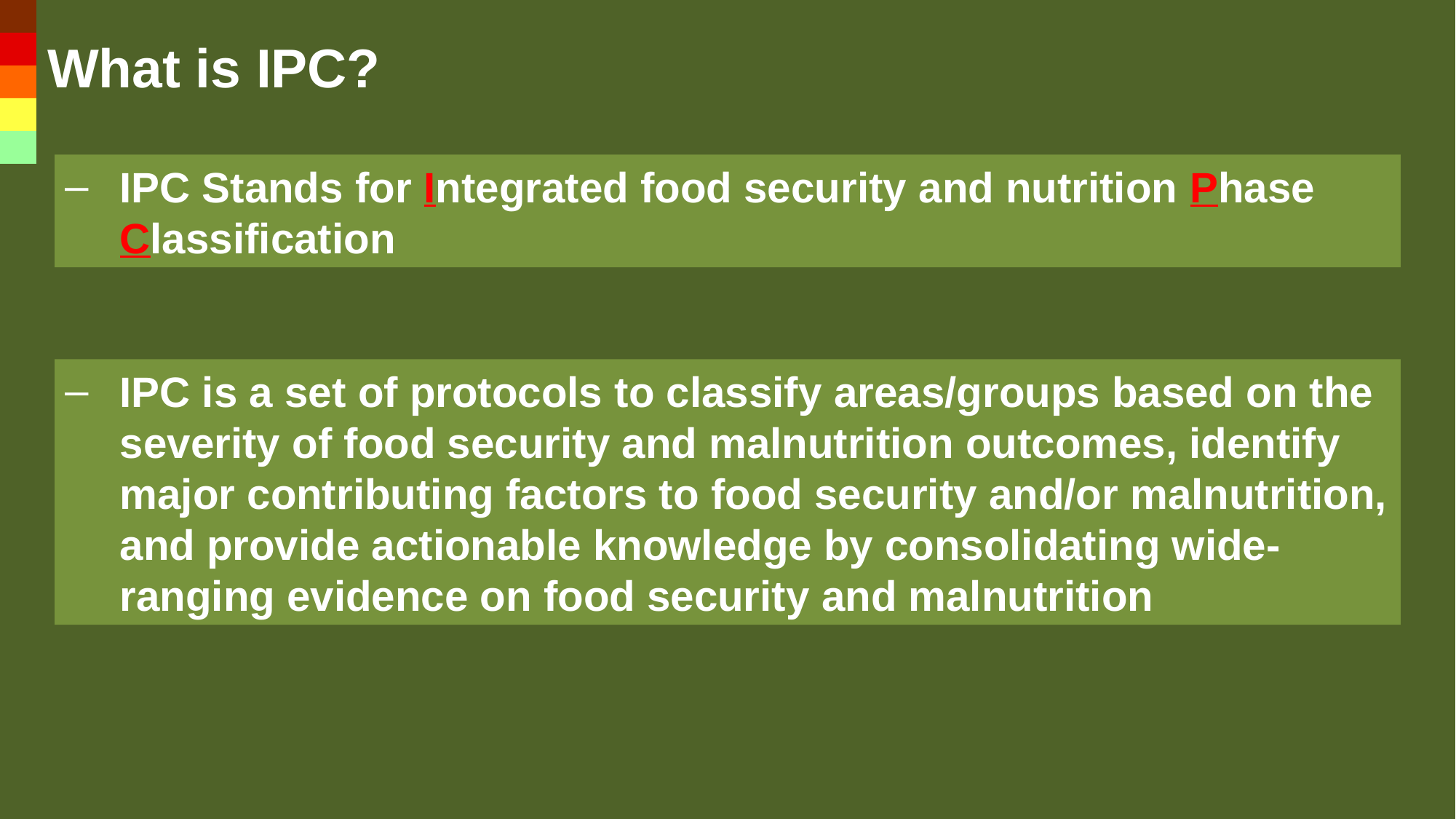

# What is IPC?
IPC Stands for Integrated food security and nutrition Phase Classification
IPC is a set of protocols to classify areas/groups based on the severity of food security and malnutrition outcomes, identify major contributing factors to food security and/or malnutrition, and provide actionable knowledge by consolidating wide-ranging evidence on food security and malnutrition